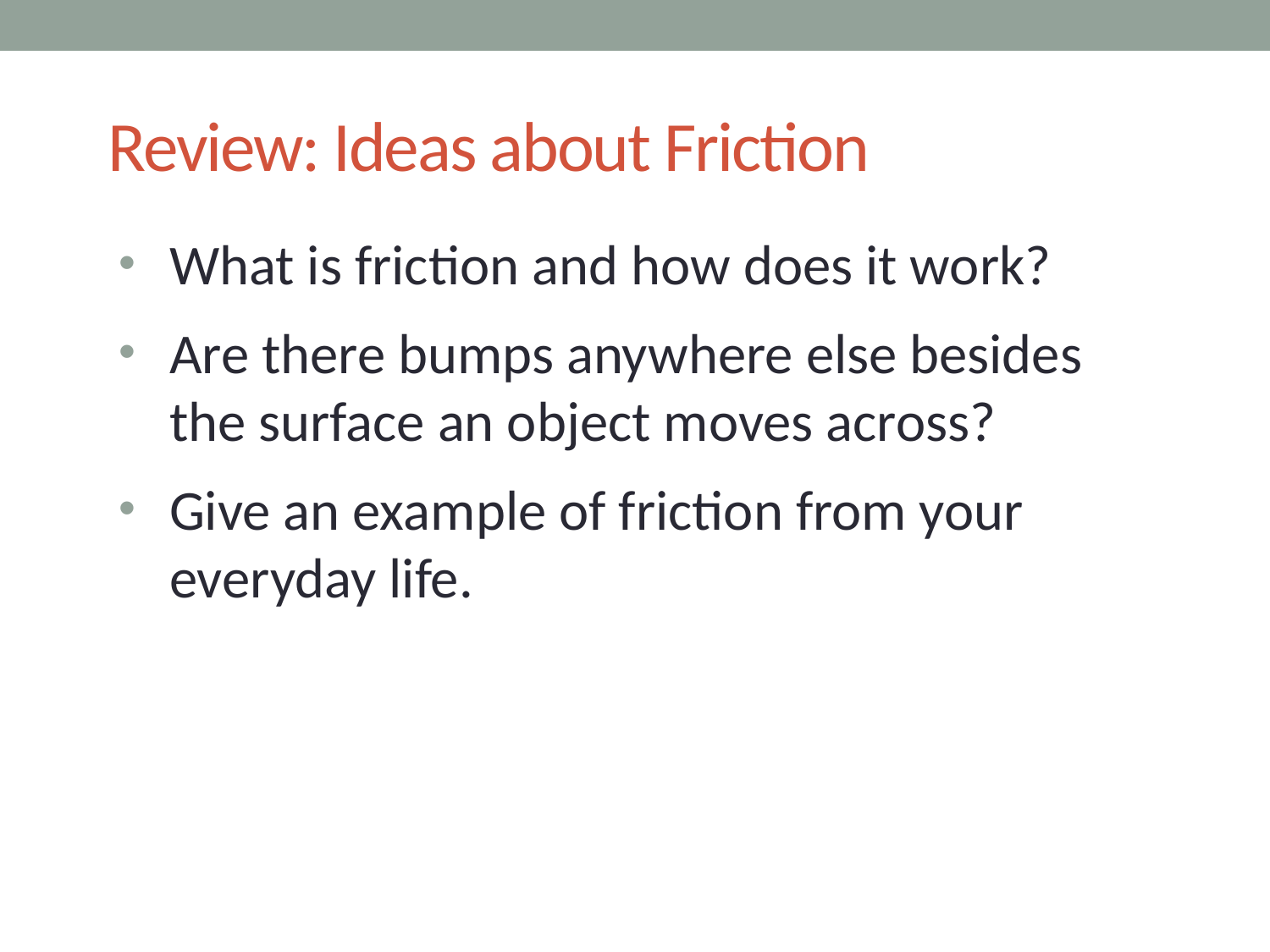

# Review: Ideas about Friction
What is friction and how does it work?
Are there bumps anywhere else besides
the surface an object moves across?
Give an example of friction from your everyday life.